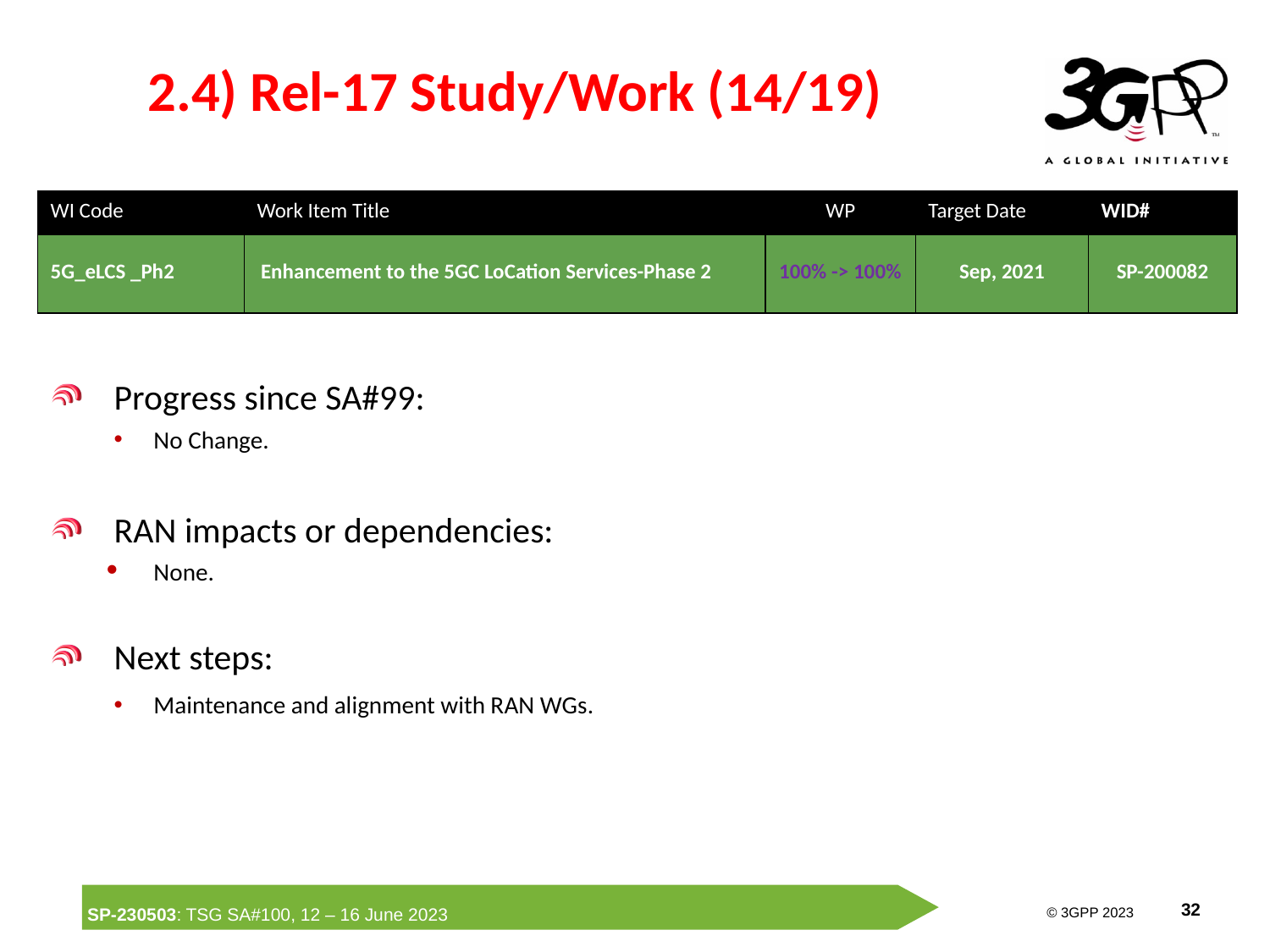

# 2.4) Rel-17 Study/Work (14/19)
| WI Code | Work Item Title | WP | Target Date | WID# |
| --- | --- | --- | --- | --- |
| 5G\_eLCS \_Ph2 | Enhancement to the 5GC LoCation Services-Phase 2 | 100% -> 100% | Sep, 2021 | SP-200082 |
Progress since SA#99:
No Change.

RAN impacts or dependencies:
None.

Next steps:
Maintenance and alignment with RAN WGs.